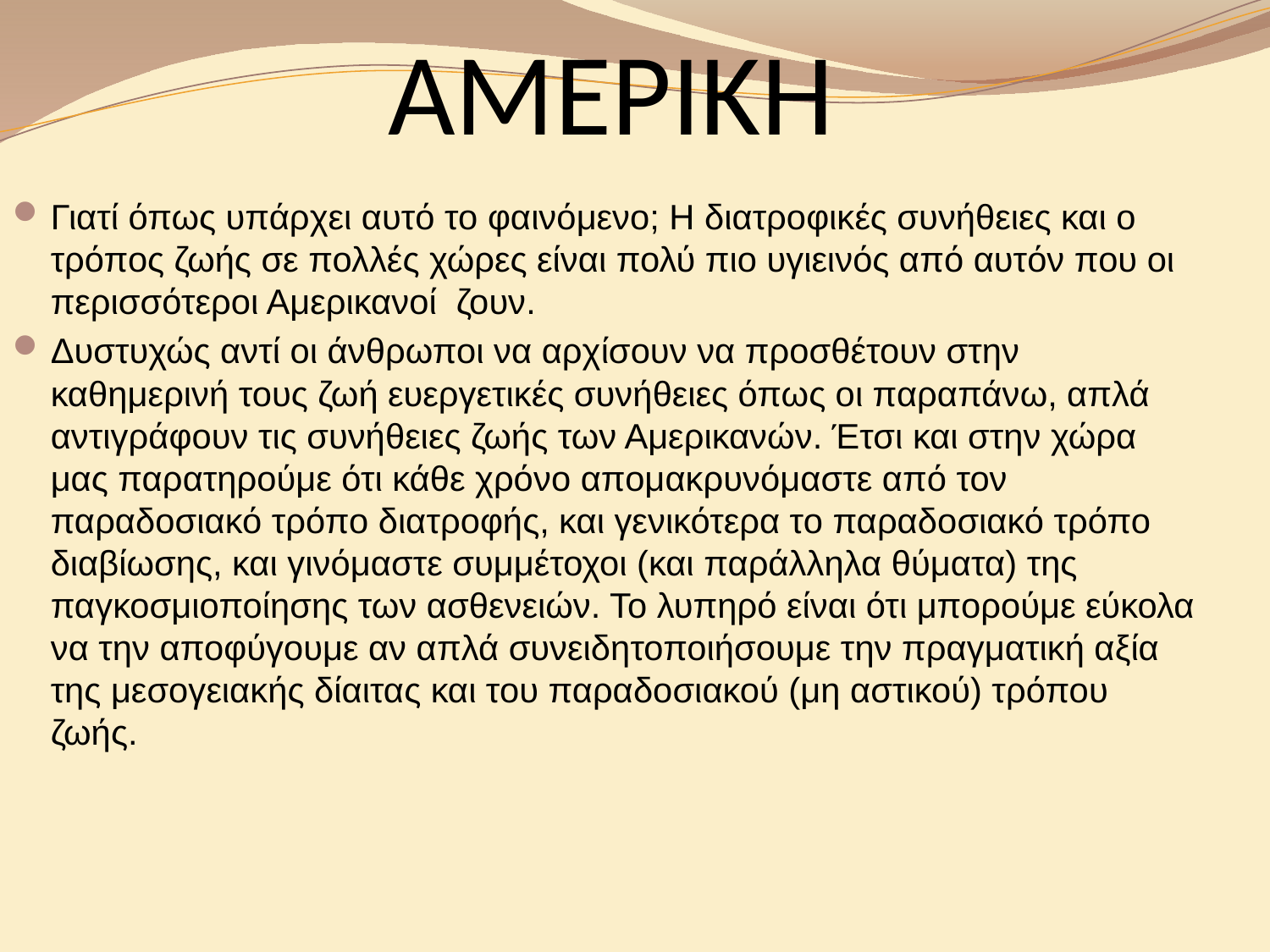

# ΑΜΕΡΙΚΗ
Γιατί όπως υπάρχει αυτό το φαινόμενο; Η διατροφικές συνήθειες και ο τρόπος ζωής σε πολλές χώρες είναι πολύ πιο υγιεινός από αυτόν που οι περισσότεροι Αμερικανοί  ζουν.
Δυστυχώς αντί οι άνθρωποι να αρχίσουν να προσθέτουν στην καθημερινή τους ζωή ευεργετικές συνήθειες όπως οι παραπάνω, απλά αντιγράφουν τις συνήθειες ζωής των Αμερικανών. Έτσι και στην χώρα μας παρατηρούμε ότι κάθε χρόνο απομακρυνόμαστε από τον παραδοσιακό τρόπο διατροφής, και γενικότερα το παραδοσιακό τρόπο διαβίωσης, και γινόμαστε συμμέτοχοι (και παράλληλα θύματα) της παγκοσμιοποίησης των ασθενειών. Το λυπηρό είναι ότι μπορούμε εύκολα να την αποφύγουμε αν απλά συνειδητοποιήσουμε την πραγματική αξία της μεσογειακής δίαιτας και του παραδοσιακού (μη αστικού) τρόπου ζωής.